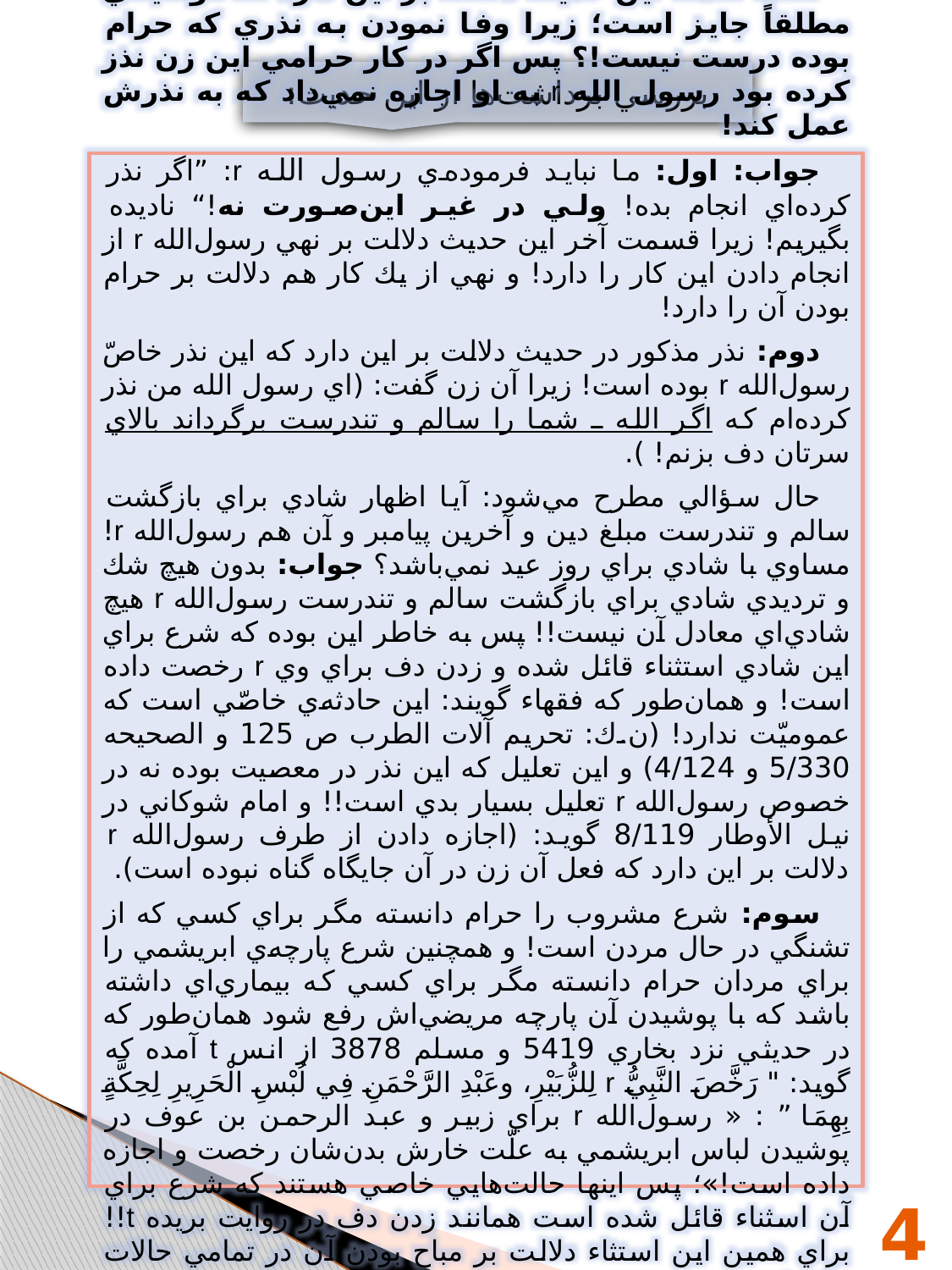

بررسي برداشت‌ها از اين حديث:
گفته شده: اين حديث دلالت بر اين دارد كه موسيقي مطلقاً جايز است؛ زيرا وفا نمودن به نذري كه حرام بوده درست نيست!؟ پس اگر در كار حرامي اين زن نذز كرده بود رسول الله r به او اجازه نمي‌داد كه به نذرش عمل كند!
جواب: اول: ما نبايد فرموده‌ي رسول الله r: ”اگر نذر كرده‌اي انجام بده! ولي در غير اين‌صورت نه!“ ناديده بگيريم! زيرا قسمت آخر اين حديث دلالت بر نهي رسول‌الله r از انجام دادن اين كار را دارد! و نهي از يك كار هم دلالت بر حرام بودن آن را دارد!
دوم: نذر مذكور در حديث دلالت بر اين دارد كه اين نذر خاصّ رسول‌الله r بوده است! زيرا آن زن گفت: (اي رسول الله من نذر كرده‌ام كه اگر الله ـ شما را سالم و تندرست برگرداند بالاي ‌سرتان دف بزنم! ).
حال سؤالي مطرح مي‌شود: آيا اظهار شادي براي بازگشت سالم و تندرست مبلغ دين و آخرين پيامبر و آن هم رسول‌الله r! مساوي با شادي براي روز عيد نمي‌باشد؟ جواب: بدون هيچ شك و ترديدي شادي براي بازگشت سالم و تندرست رسول‌الله r هيچ شادي‌اي معادل آن نيست!! پس به خاطر اين بوده كه شرع براي اين شادي استثناء قائل شده و زدن دف براي وي r رخصت داده است! و همان‌طور كه فقهاء گويند: اين حادثه‌ي خاصّي است كه عموميّت ندارد! (ن.ك: تحريم آلات الطرب ص 125 و الصحيحه 5/330 و 4/124) و اين تعليل كه اين نذر در معصيت بوده نه در خصوص رسول‌الله r تعليل بسيار بدي است!! و امام شوكاني در نيل الأوطار 8/119 گويد: (اجازه دادن از طرف رسول‌الله r دلالت بر اين دارد كه فعل آن زن در آن جايگاه گناه نبوده است).
سوم: شرع مشروب را حرام دانسته مگر براي كسي كه از تشنگي در حال مردن است! و همچنين شرع پارچه‌ي ابريشمي را براي مردان حرام دانسته مگر براي كسي كه بيماري‌اي داشته باشد كه با پوشيدن آن پارچه مريضي‌اش رفع شود همان‌طور كه در حديثي نزد بخاري 5419 و مسلم 3878 از انس t آمده كه گويد: " رَخَّصَ النَّبِيُّ r لِلزُّبَيْرِ، وعَبْدِ الرَّحْمَنِ فِي لُبْسِ الْحَرِيرِ لِحِكَّةٍ بِهِمَا ” : « رسول‌الله r براي زبير و عبد الرحمن بن عوف در پوشيدن لباس ابريشمي به علّت خارش بدن‌شان رخصت و اجازه داده است!»؛ پس اينها حالت‌هايي خاصي هستند كه شرع براي آن اسثناء قائل شده است همانند زدن دف در روايت بريده t!! براي همين اين استثاء دلالت بر مباح بودن آن در تمامي حالات ندارد!
چهارم: اينكه اگر دف زدن به طور مطلق درست بود نيازي نبود كه اين زن از رسول الله r اجازه بگيرد!
48